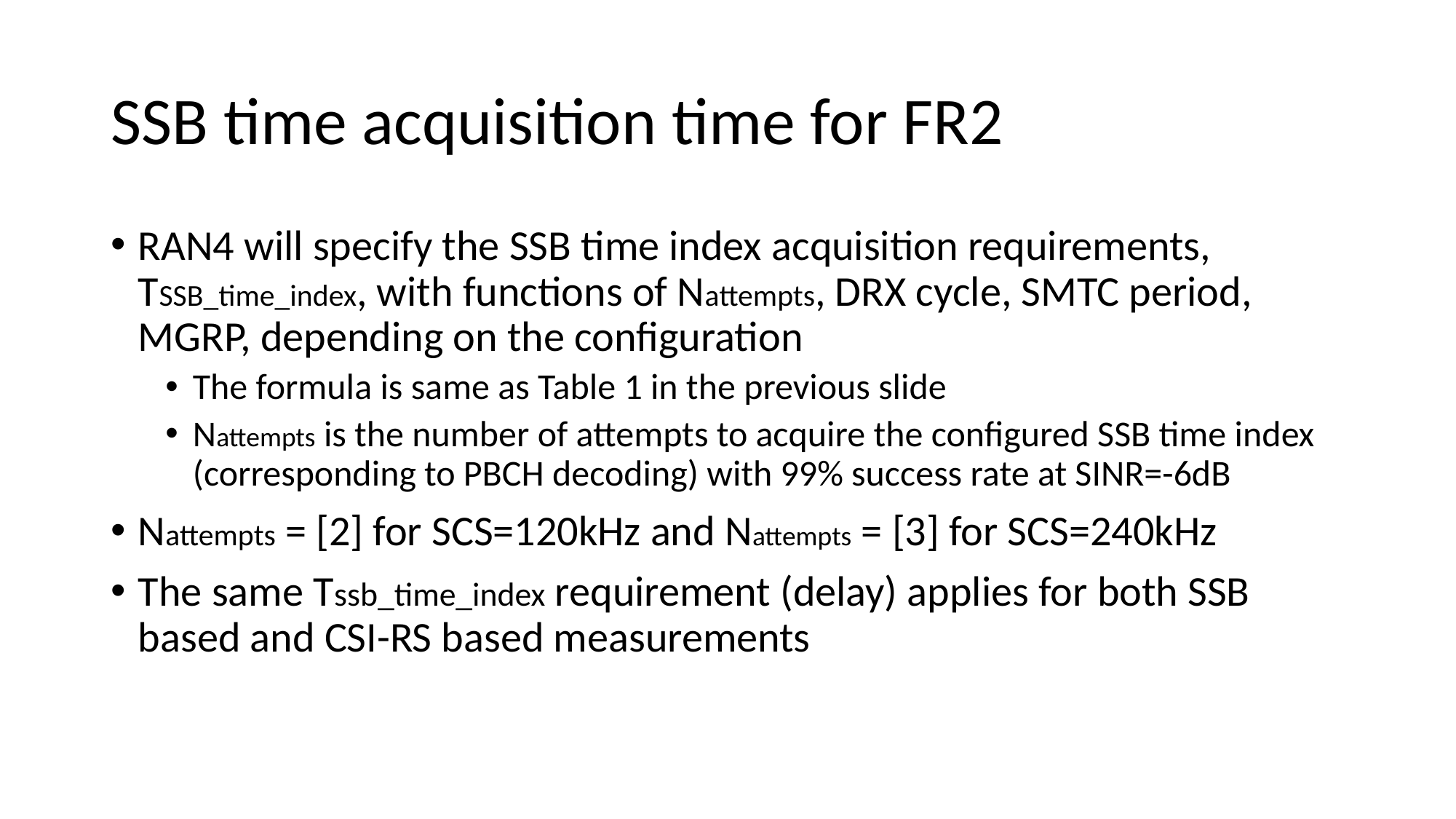

# SSB time acquisition time for FR2
RAN4 will specify the SSB time index acquisition requirements, TSSB_time_index, with functions of Nattempts, DRX cycle, SMTC period, MGRP, depending on the configuration
The formula is same as Table 1 in the previous slide
Nattempts is the number of attempts to acquire the configured SSB time index (corresponding to PBCH decoding) with 99% success rate at SINR=-6dB
Nattempts = [2] for SCS=120kHz and Nattempts = [3] for SCS=240kHz
The same Tssb_time_index requirement (delay) applies for both SSB based and CSI-RS based measurements